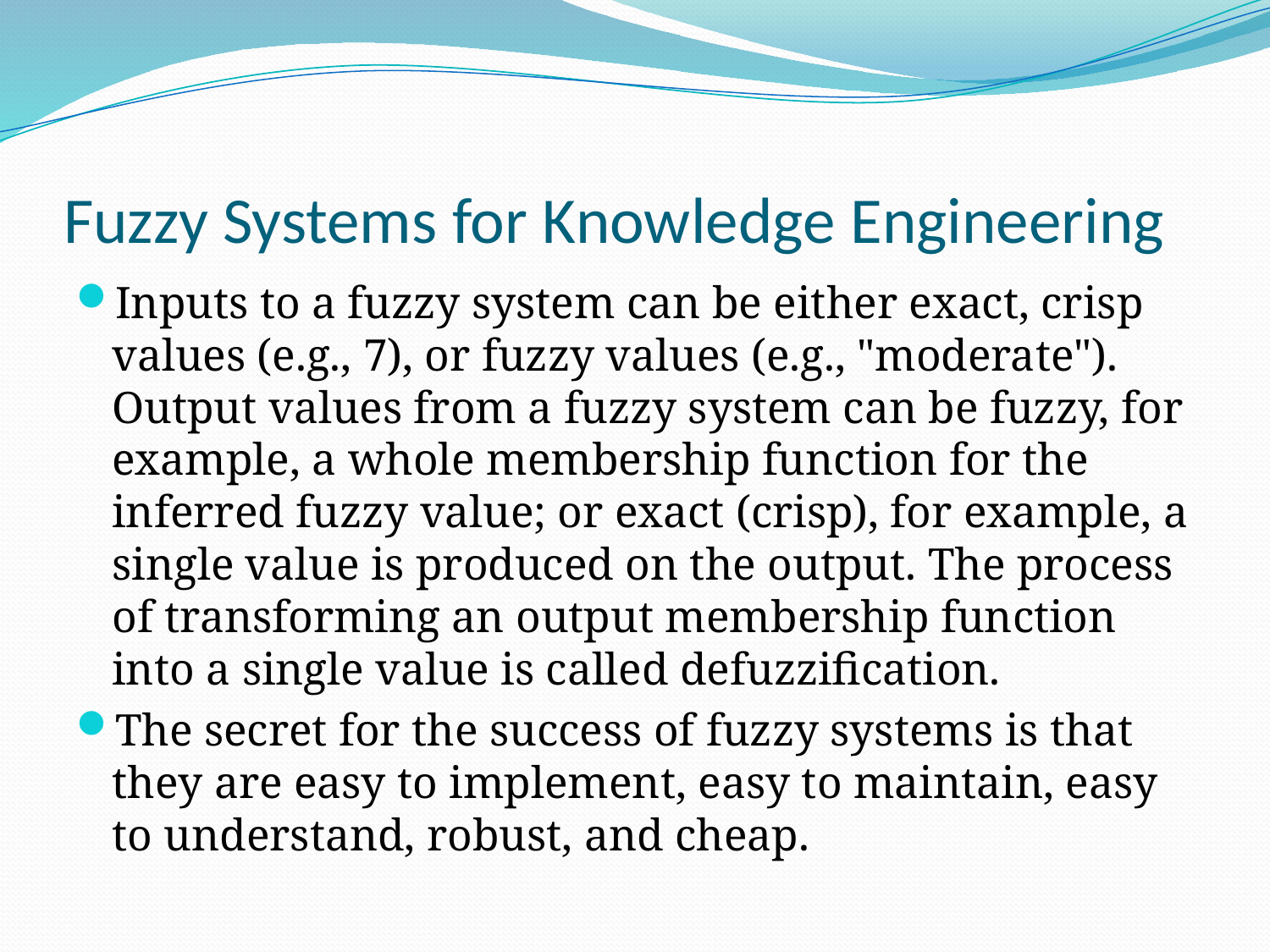

# Fuzzy Systems for Knowledge Engineering
Inputs to a fuzzy system can be either exact, crisp values (e.g., 7), or fuzzy values (e.g., "moderate"). Output values from a fuzzy system can be fuzzy, for example, a whole membership function for the inferred fuzzy value; or exact (crisp), for example, a single value is produced on the output. The process of transforming an output membership function into a single value is called defuzzification.
The secret for the success of fuzzy systems is that they are easy to implement, easy to maintain, easy to understand, robust, and cheap.